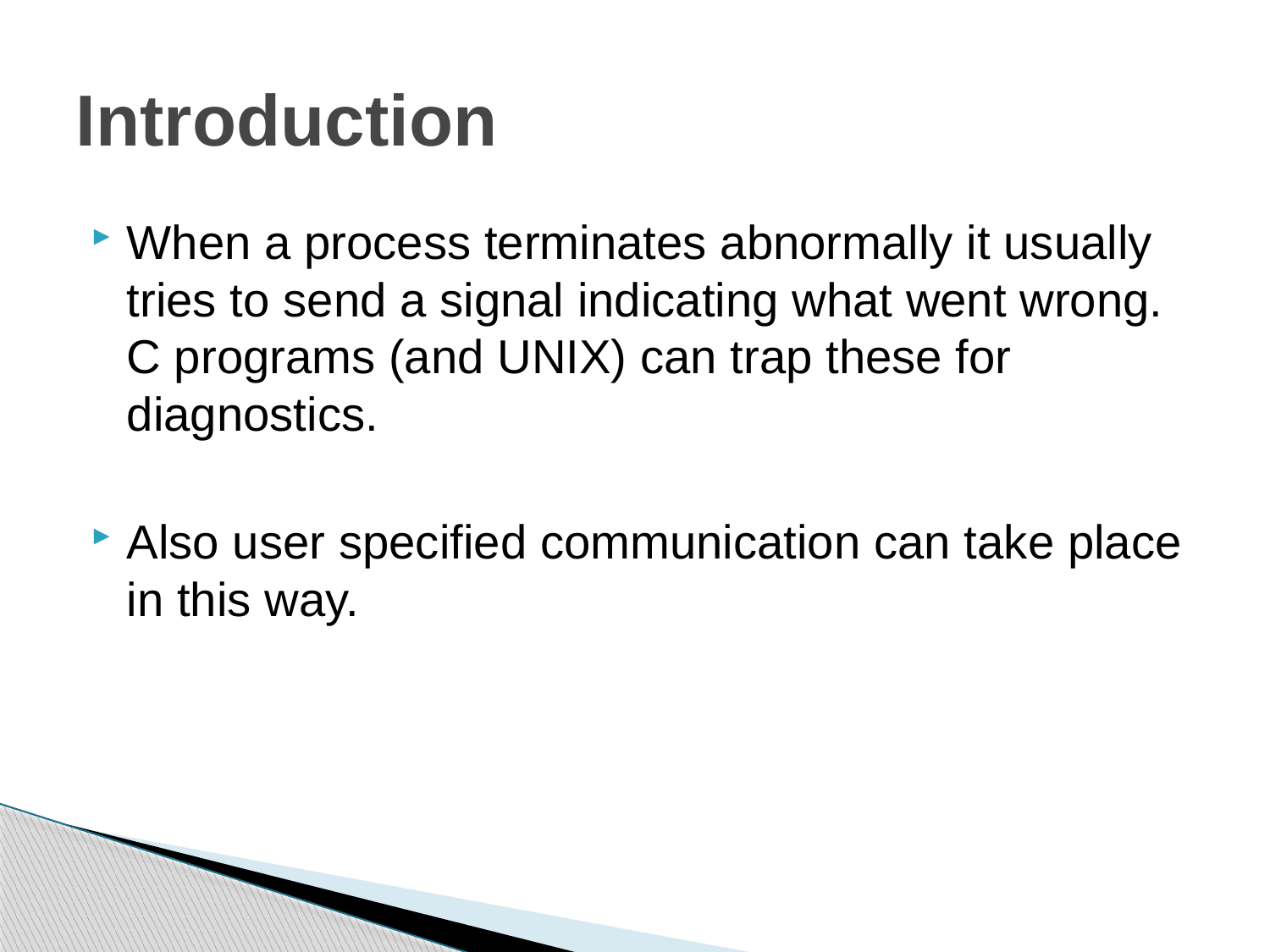

# Introduction
When a process terminates abnormally it usually tries to send a signal indicating what went wrong. C programs (and UNIX) can trap these for diagnostics.

Also user specified communication can take place in this way.